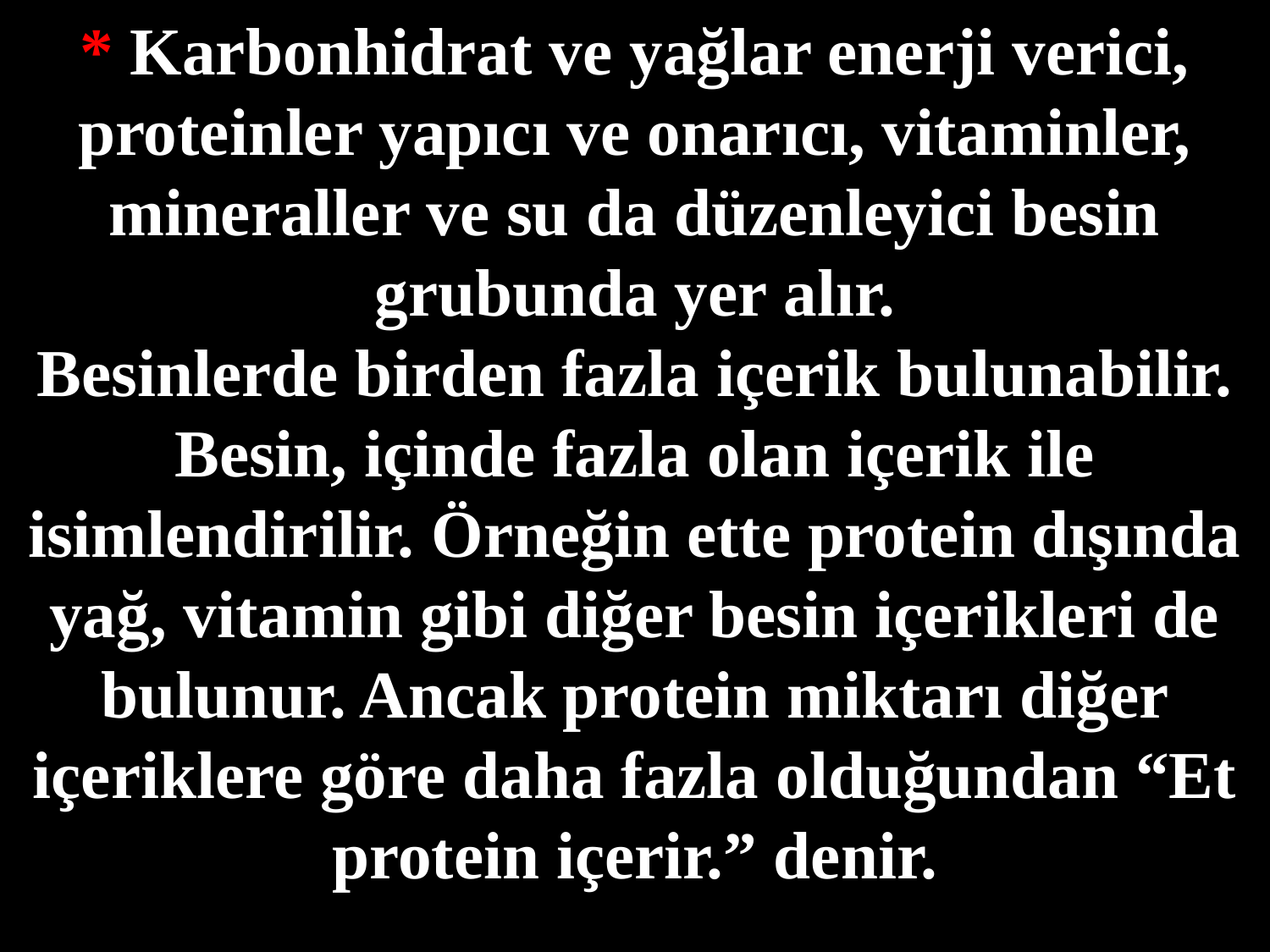

* Karbonhidrat ve yağlar enerji verici, proteinler yapıcı ve onarıcı, vitaminler, mineraller ve su da düzenleyici besin grubunda yer alır.
Besinlerde birden fazla içerik bulunabilir. Besin, içinde fazla olan içerik ile isimlendirilir. Örneğin ette protein dışında yağ, vitamin gibi diğer besin içerikleri de bulunur. Ancak protein miktarı diğer içeriklere göre daha fazla olduğundan “Et protein içerir.” denir.
#